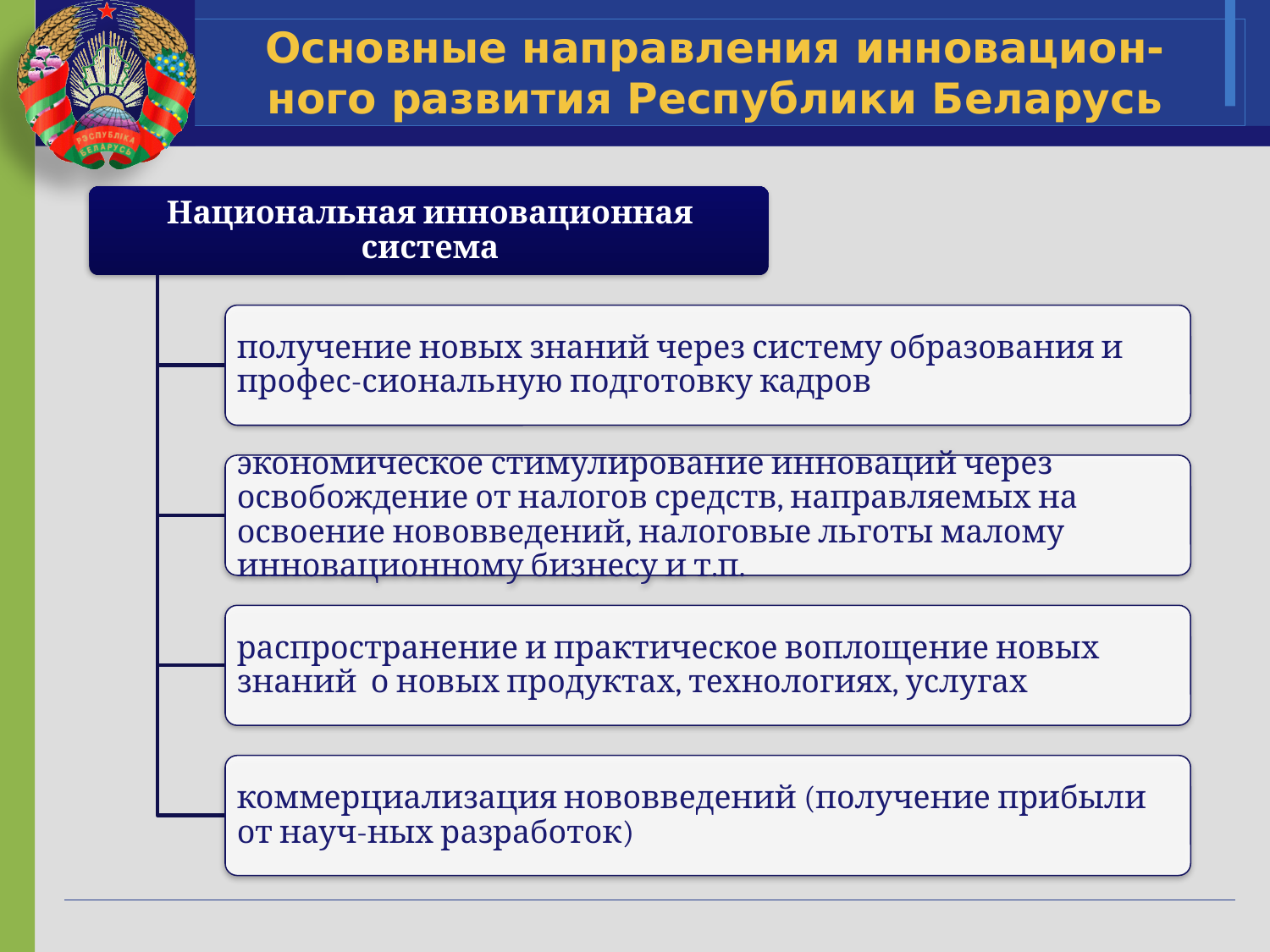

# Основные направления инновацион-ного развития Республики Беларусь
Национальная инновационная система
получение новых знаний через систему образования и профес-сиональную подготовку кадров
экономическое стимулирование инноваций через освобождение от налогов средств, направляемых на освоение нововведений, налоговые льготы малому инновационному бизнесу и т.п.
распространение и практическое воплощение новых знаний  о новых продуктах, технологиях, услугах
коммерциализация нововведений (получение прибыли от науч-ных разработок)